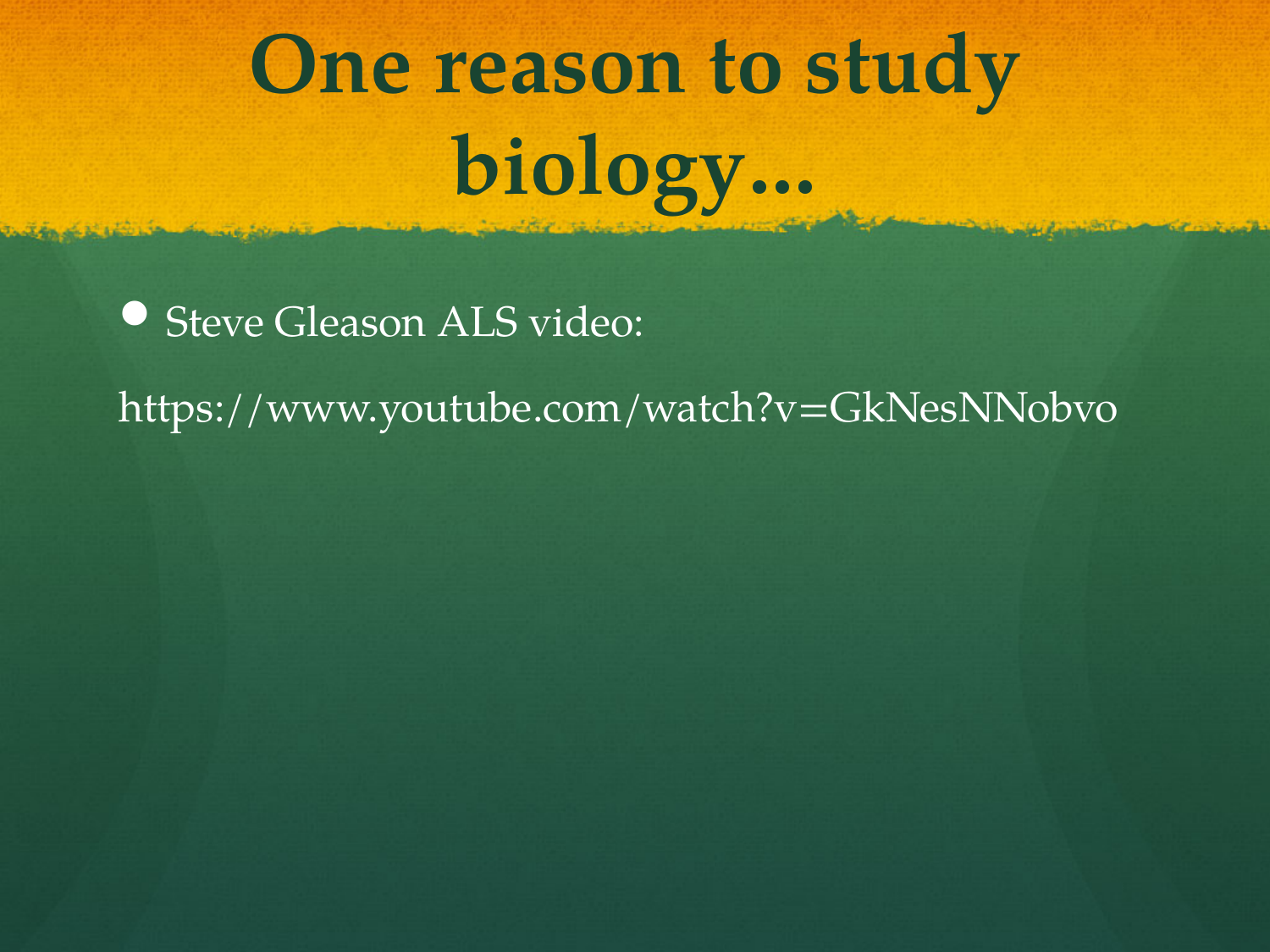

# One reason to study biology…
Steve Gleason ALS video:
https://www.youtube.com/watch?v=GkNesNNobvo